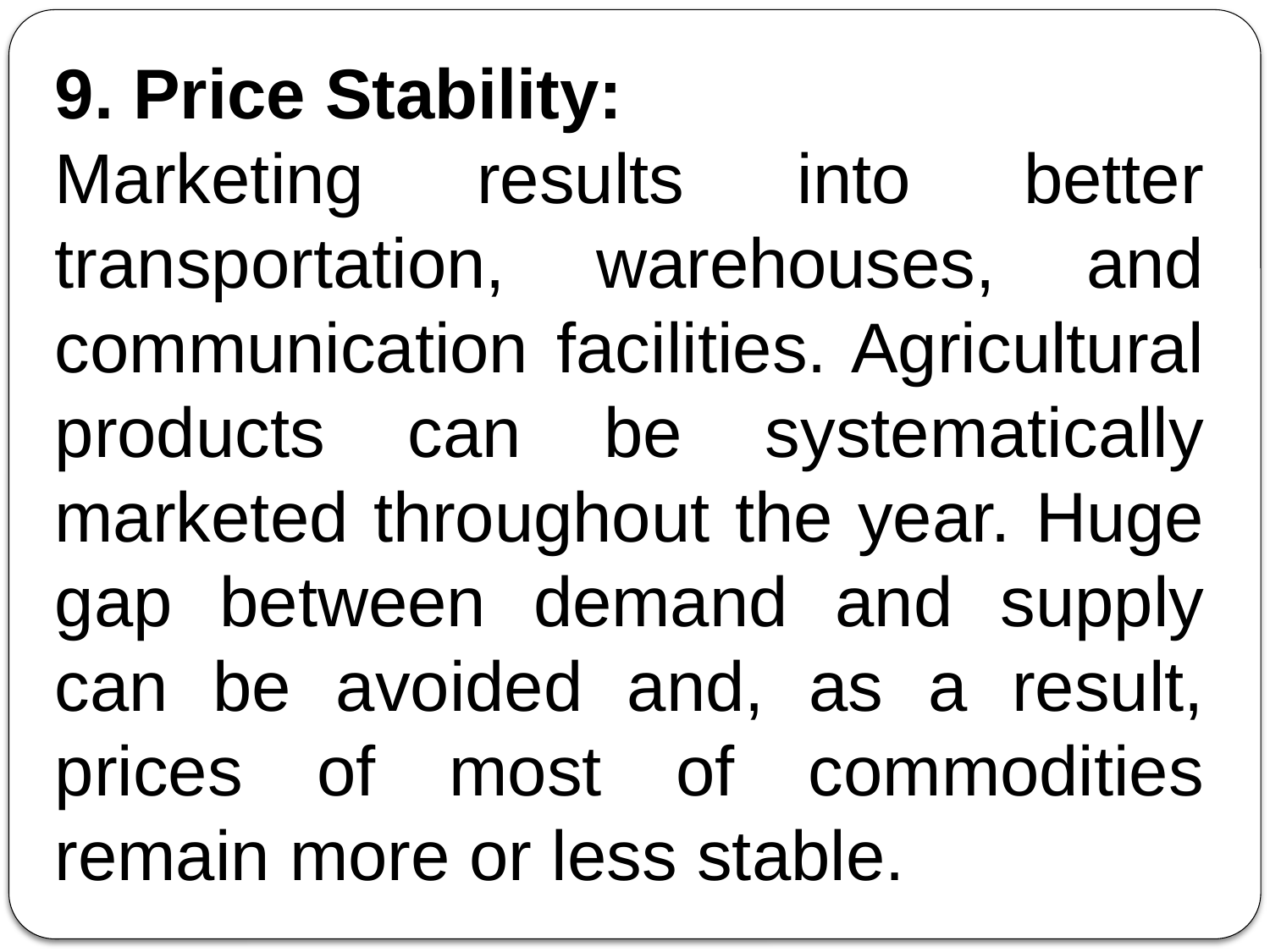

9. Price Stability:
Marketing results into better transportation, warehouses, and communication facilities. Agricultural products can be systematically marketed throughout the year. Huge gap between demand and supply can be avoided and, as a result, prices of most of commodities remain more or less stable.